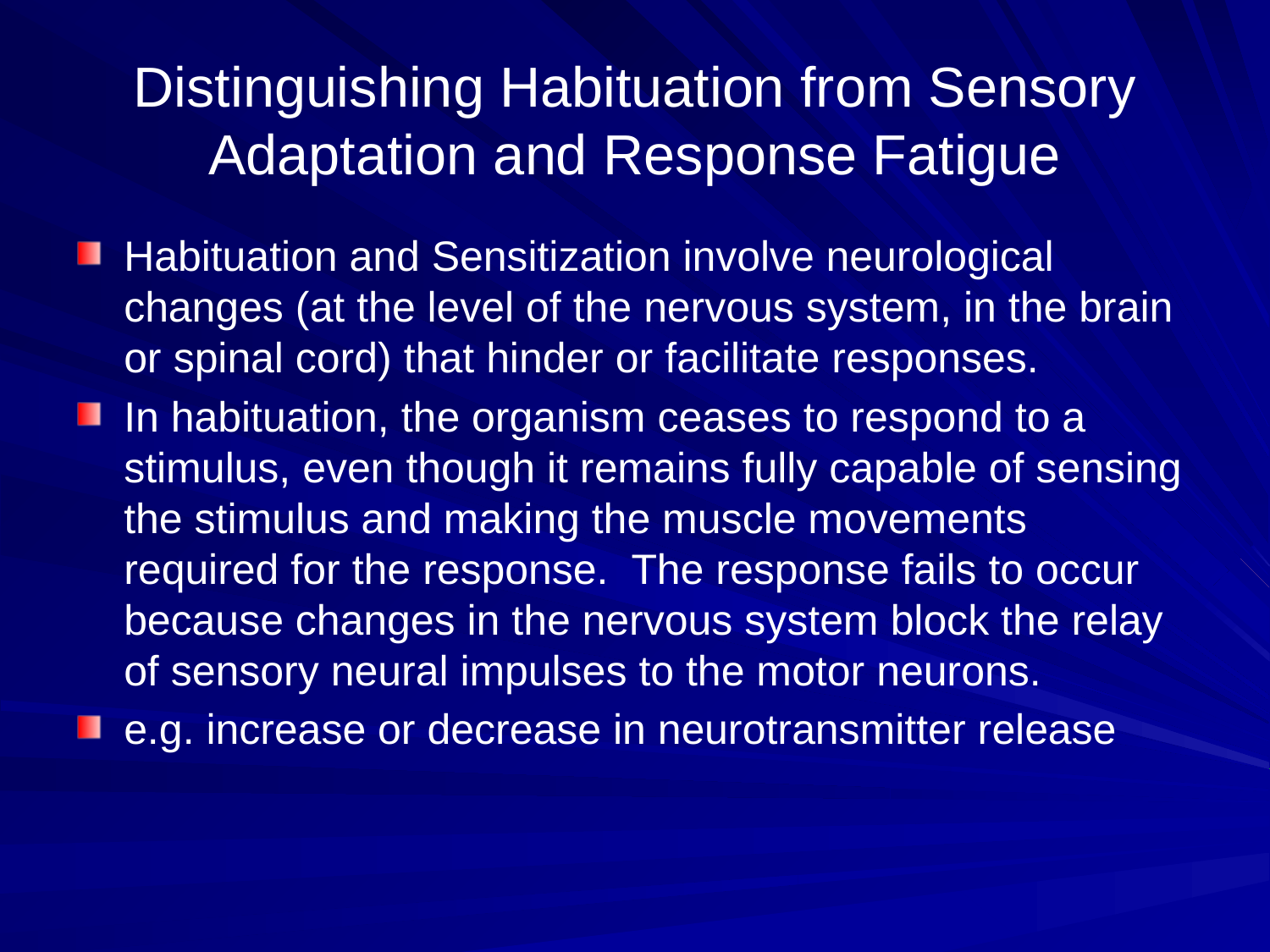

# Distinguishing Habituation from Sensory Adaptation and Response Fatigue
Habituation and Sensitization involve neurological changes (at the level of the nervous system, in the brain or spinal cord) that hinder or facilitate responses.
In habituation, the organism ceases to respond to a stimulus, even though it remains fully capable of sensing the stimulus and making the muscle movements required for the response.  The response fails to occur because changes in the nervous system block the relay of sensory neural impulses to the motor neurons.
e.g. increase or decrease in neurotransmitter release